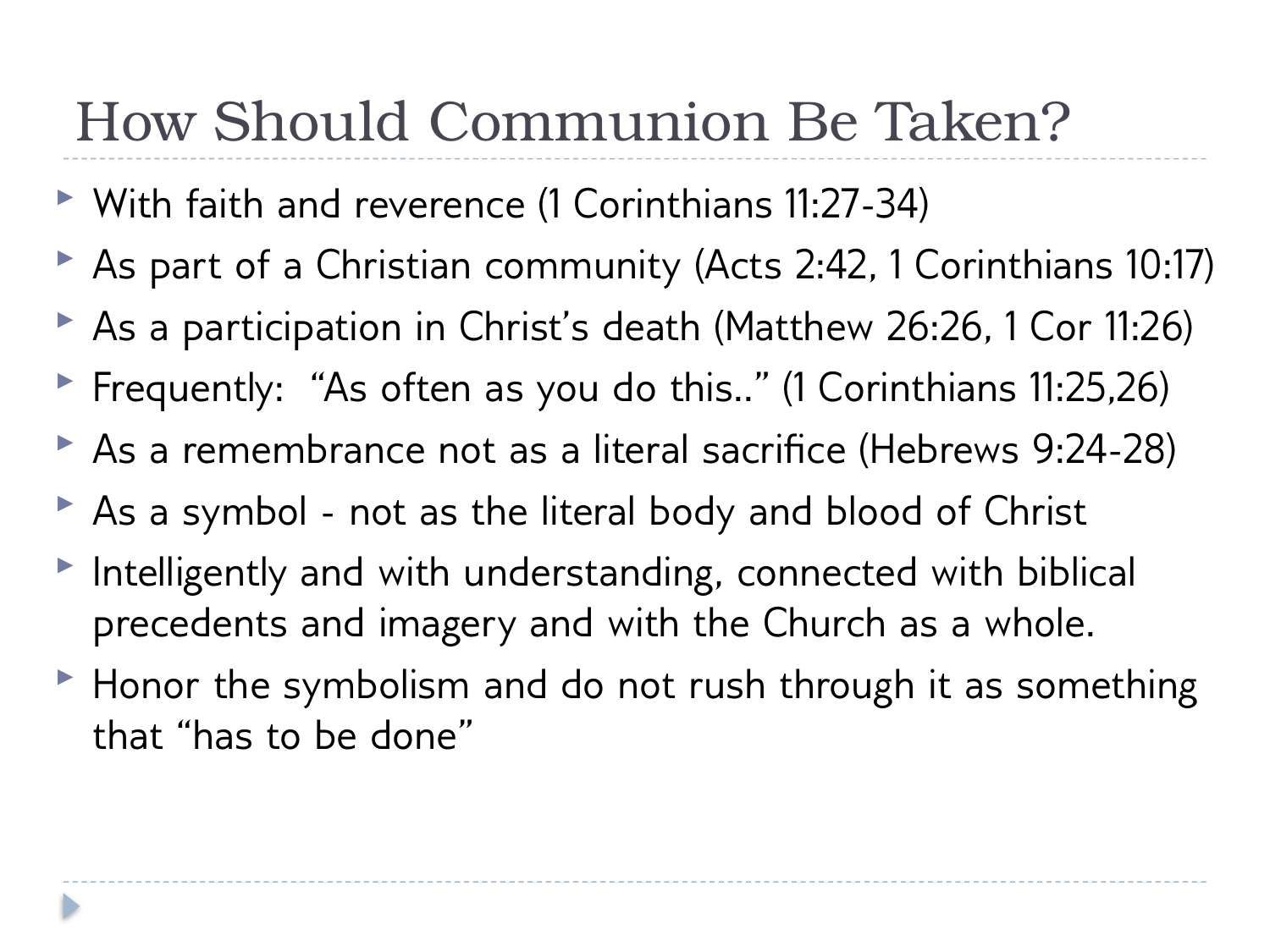

# How Should Communion Be Taken?
With faith and reverence (1 Corinthians 11:27-34)
As part of a Christian community (Acts 2:42, 1 Corinthians 10:17)
As a participation in Christ’s death (Matthew 26:26, 1 Cor 11:26)
Frequently:  “As often as you do this..” (1 Corinthians 11:25,26)
As a remembrance not as a literal sacrifice (Hebrews 9:24-28)
As a symbol - not as the literal body and blood of Christ
Intelligently and with understanding, connected with biblical precedents and imagery and with the Church as a whole.
Honor the symbolism and do not rush through it as something that “has to be done”